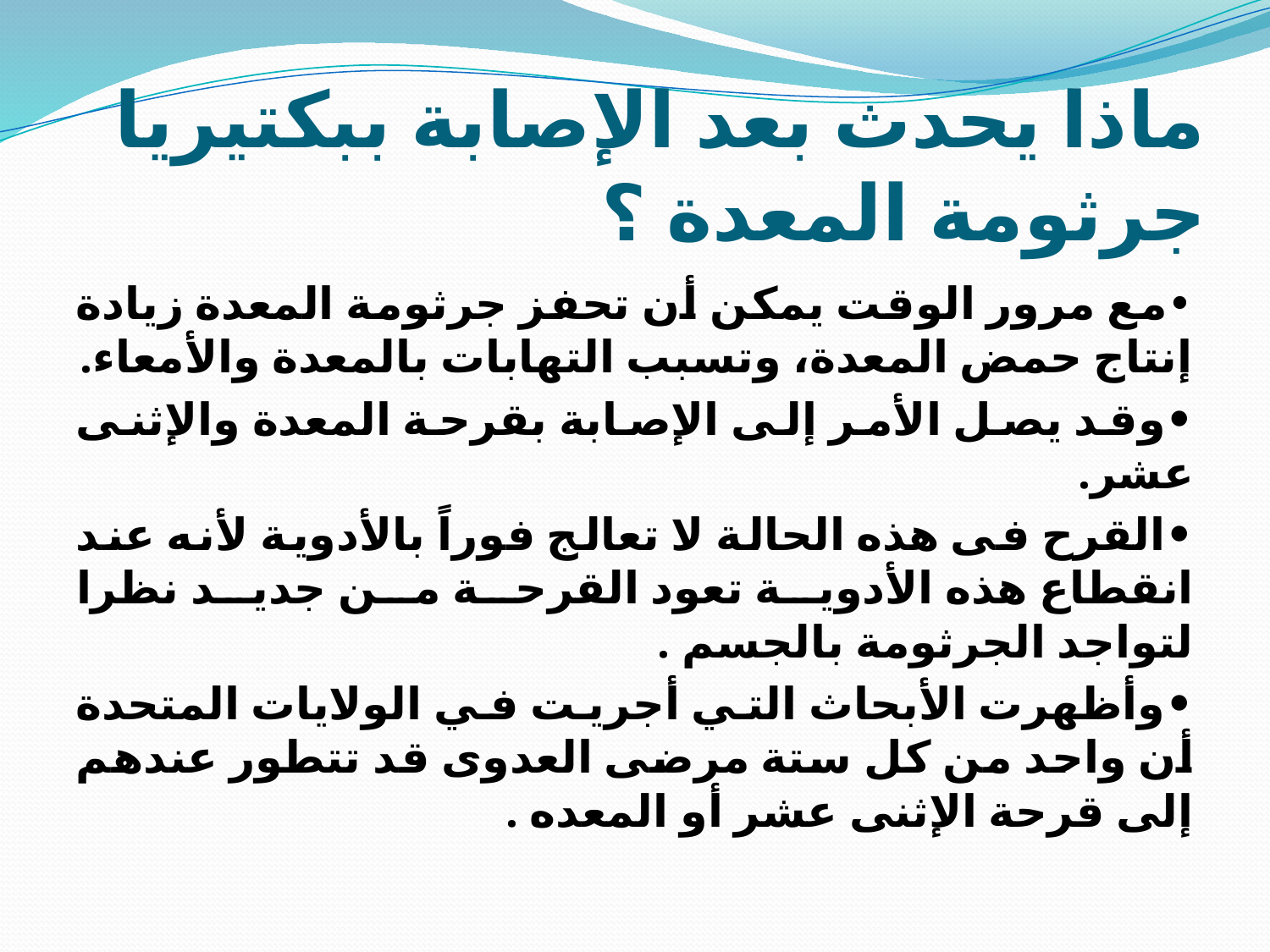

# ماذا يحدث بعد الإصابة ببكتيريا جرثومة المعدة ؟
•مع مرور الوقت يمكن أن تحفز جرثومة المعدة زيادة إنتاج حمض المعدة، وتسبب التهابات بالمعدة والأمعاء.
•وقد يصل الأمر إلى الإصابة بقرحة المعدة والإثنى عشر.
•القرح فى هذه الحالة لا تعالج فوراً بالأدوية لأنه عند انقطاع هذه الأدوية تعود القرحة من جديد نظرا لتواجد الجرثومة بالجسم .
•وأظهرت الأبحاث التي أجريت في الولايات المتحدة أن واحد من كل ستة مرضى العدوى قد تتطور عندهم إلى قرحة الإثنى عشر أو المعده .